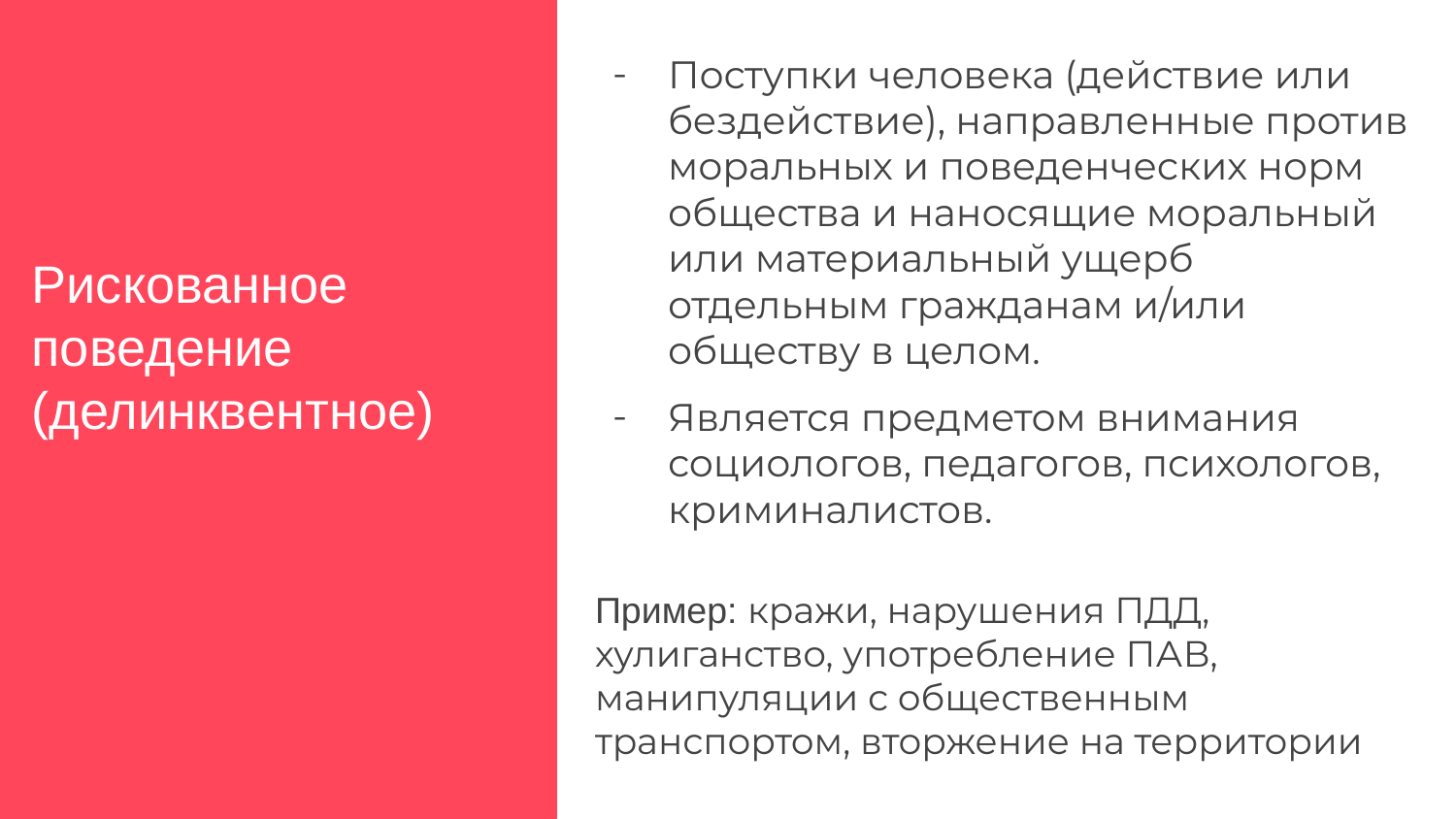

Поступки человека (действие или бездействие), направленные против моральных и поведенческих норм общества и наносящие моральный или материальный ущерб отдельным гражданам и/или обществу в целом.
Является предметом внимания социологов, педагогов, психологов, криминалистов.
Рискованное поведение (делинквентное)
Пример: кражи, нарушения ПДД, хулиганство, употребление ПАВ, манипуляции с общественным транспортом, вторжение на территории